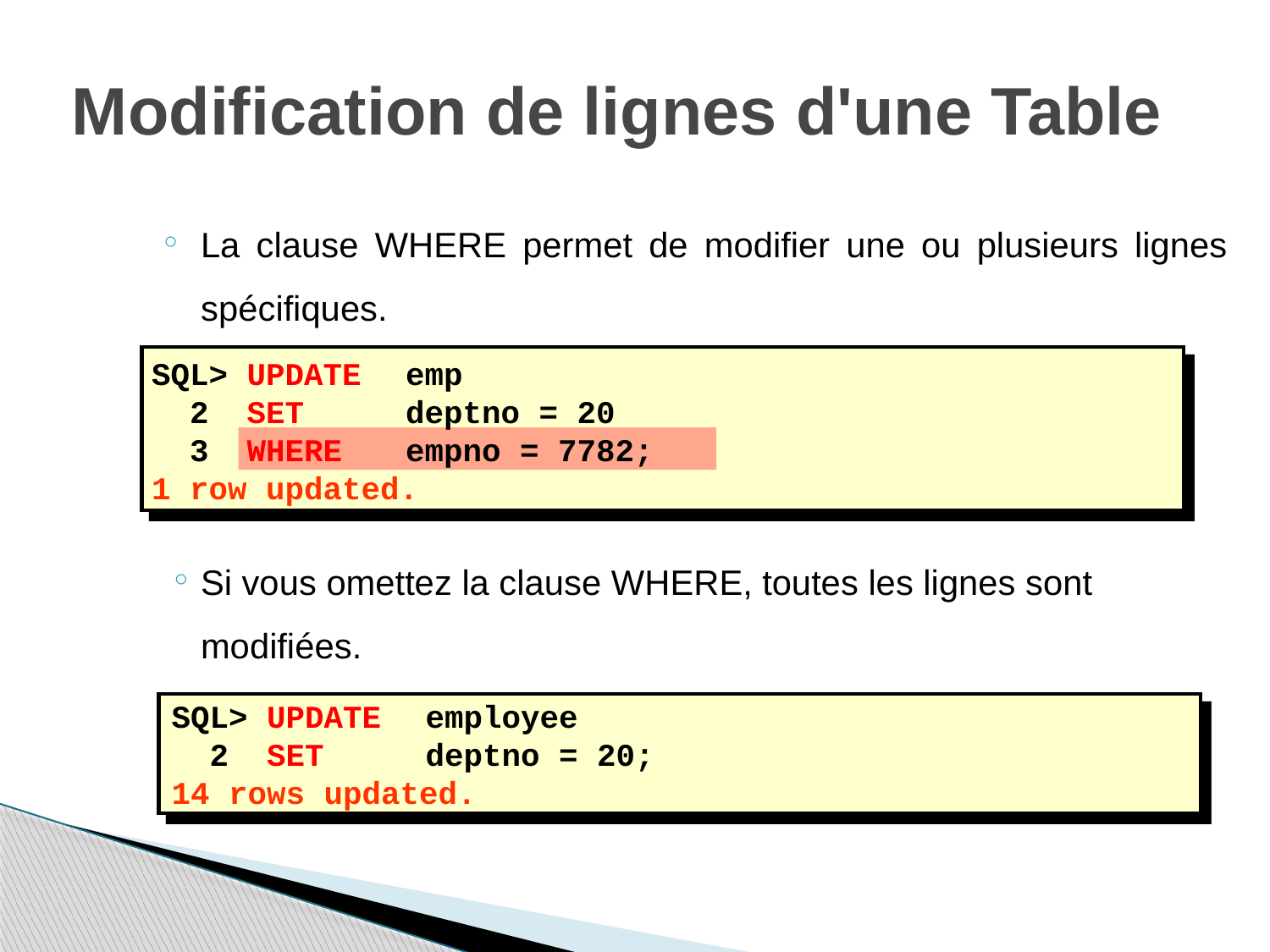

# Modification de lignes d'une Table
La clause WHERE permet de modifier une ou plusieurs lignes spécifiques.

Si vous omettez la clause WHERE, toutes les lignes sont modifiées.

SQL> UPDATE 	emp
  2  SET    	deptno = 20
  3  WHERE  	empno = 7782;
1 row updated.

SQL> UPDATE 	employee
  2  SET    	deptno = 20;
14 rows updated.